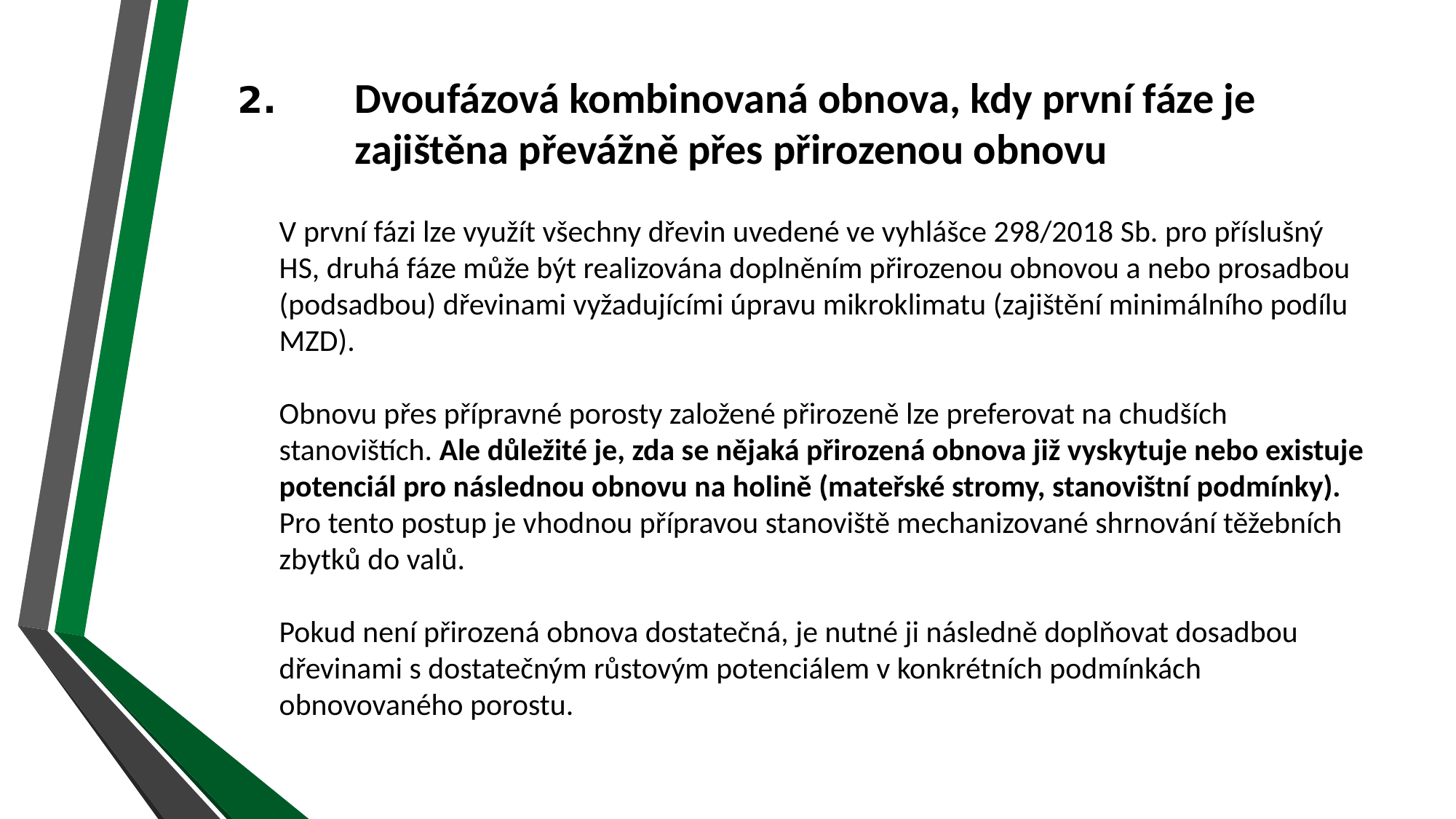

2.	Dvoufázová kombinovaná obnova, kdy první fáze je zajištěna převážně přes přirozenou obnovu
V první fázi lze využít všechny dřevin uvedené ve vyhlášce 298/2018 Sb. pro příslušný HS, druhá fáze může být realizována doplněním přirozenou obnovou a nebo prosadbou (podsadbou) dřevinami vyžadujícími úpravu mikroklimatu (zajištění minimálního podílu MZD).

Obnovu přes přípravné porosty založené přirozeně lze preferovat na chudších stanovištích. Ale důležité je, zda se nějaká přirozená obnova již vyskytuje nebo existuje potenciál pro následnou obnovu na holině (mateřské stromy, stanovištní podmínky).
Pro tento postup je vhodnou přípravou stanoviště mechanizované shrnování těžebních zbytků do valů.

Pokud není přirozená obnova dostatečná, je nutné ji následně doplňovat dosadbou dřevinami s dostatečným růstovým potenciálem v konkrétních podmínkách obnovovaného porostu.